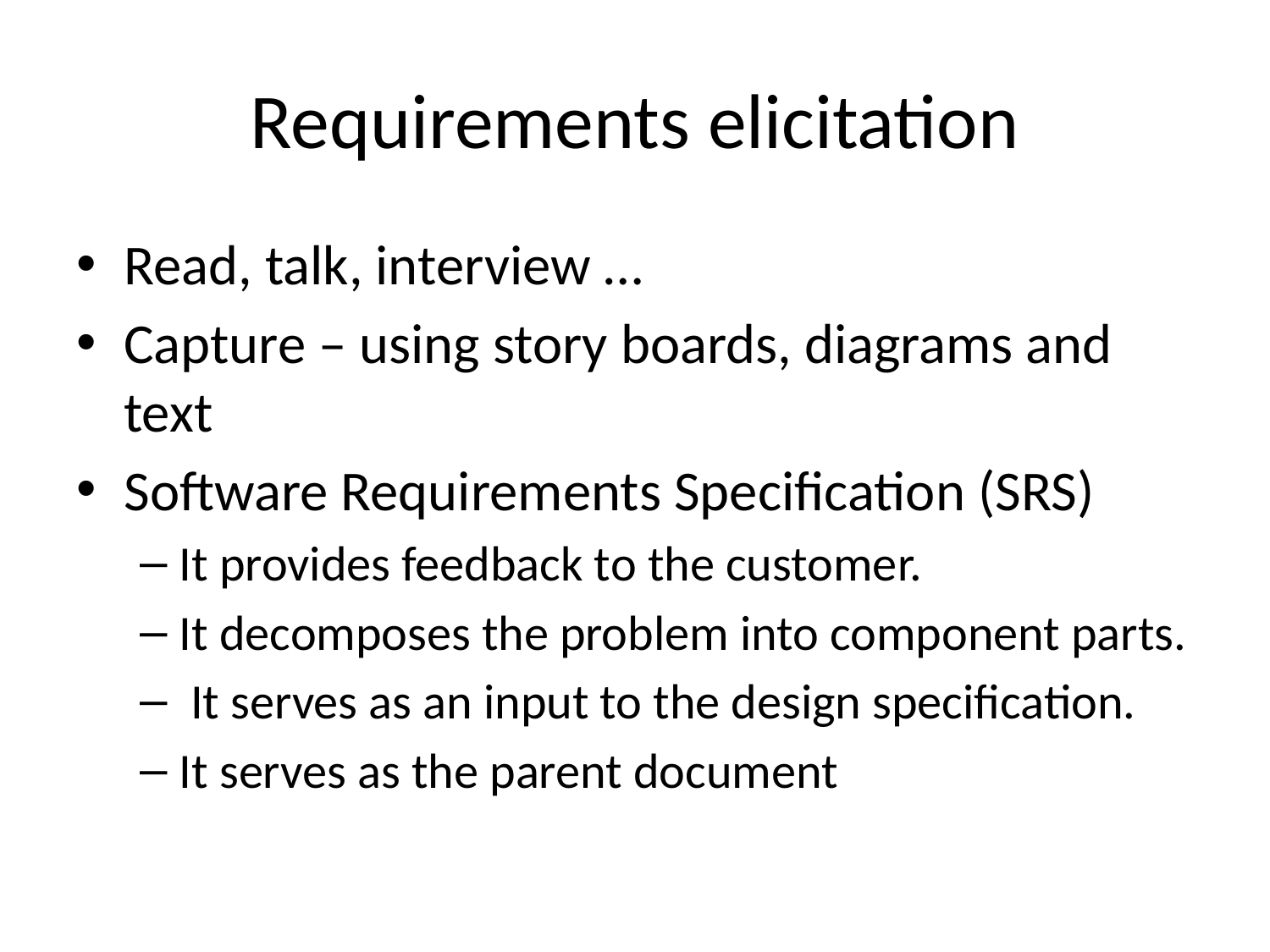

# Requirements elicitation
Read, talk, interview …
Capture – using story boards, diagrams and text
Software Requirements Specification (SRS)
It provides feedback to the customer.
It decomposes the problem into component parts.
 It serves as an input to the design specification.
It serves as the parent document